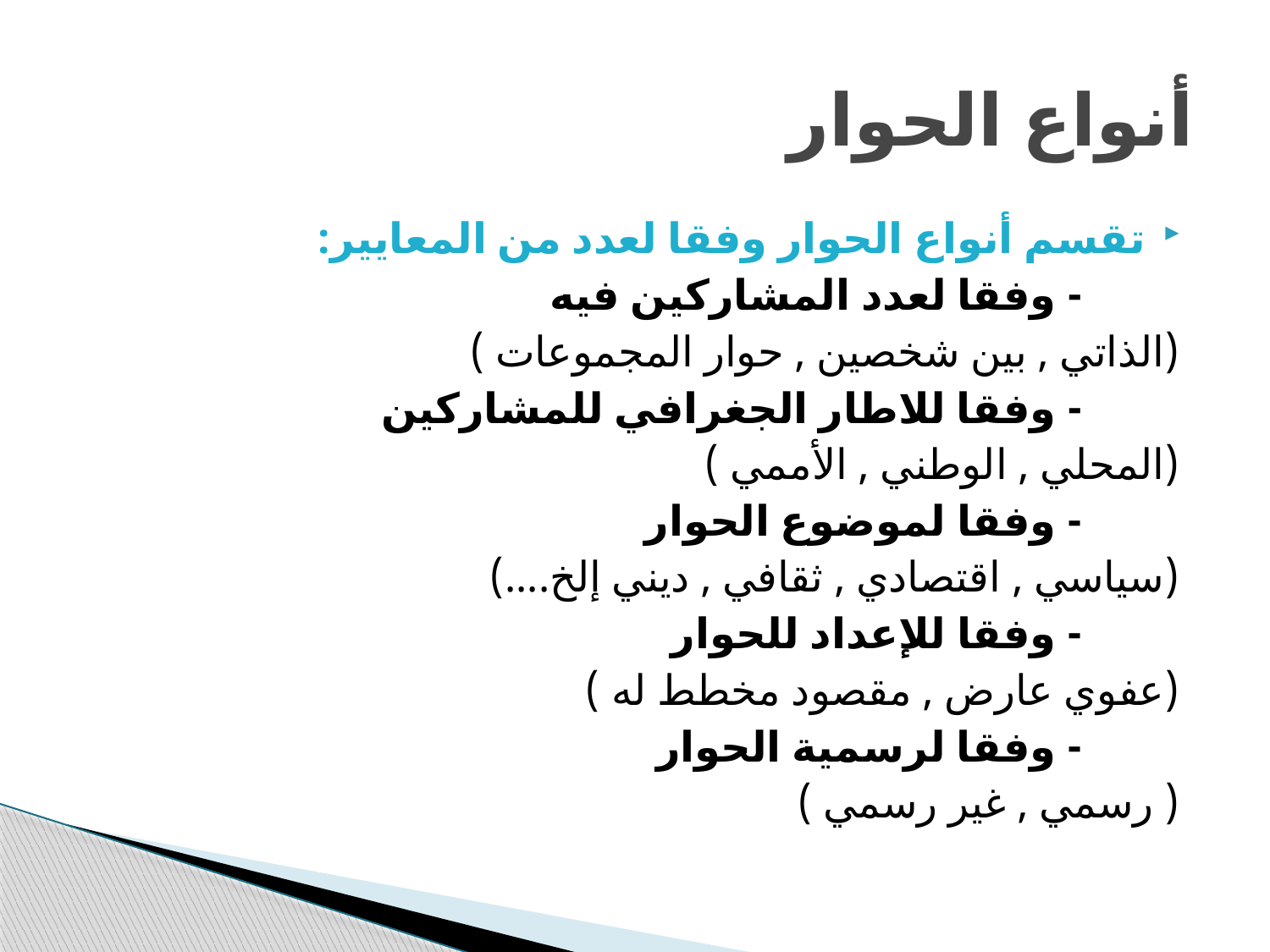

# أنواع الحوار
تقسم أنواع الحوار وفقا لعدد من المعايير:
         - وفقا لعدد المشاركين فيه
(الذاتي , بين شخصين , حوار المجموعات )
         - وفقا للاطار الجغرافي للمشاركين
(المحلي , الوطني , الأممي )
         - وفقا لموضوع الحوار
(سياسي , اقتصادي , ثقافي , ديني إلخ....)
         - وفقا للإعداد للحوار
(عفوي عارض , مقصود مخطط له )
         - وفقا لرسمية الحوار
( رسمي , غير رسمي )